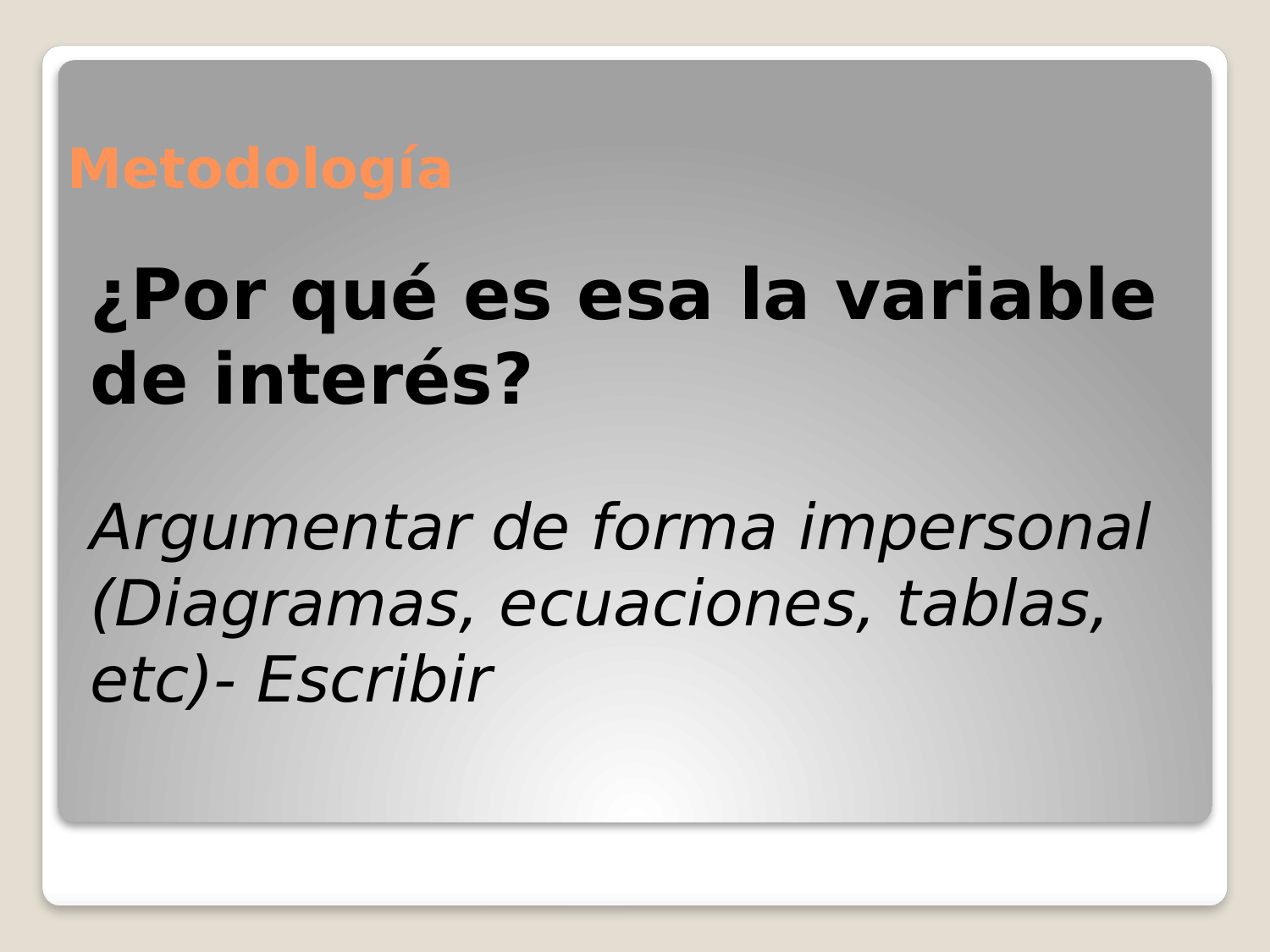

# Metodología
¿Por qué es esa la variable de interés?

Argumentar de forma impersonal (Diagramas, ecuaciones, tablas, etc)- Escribir